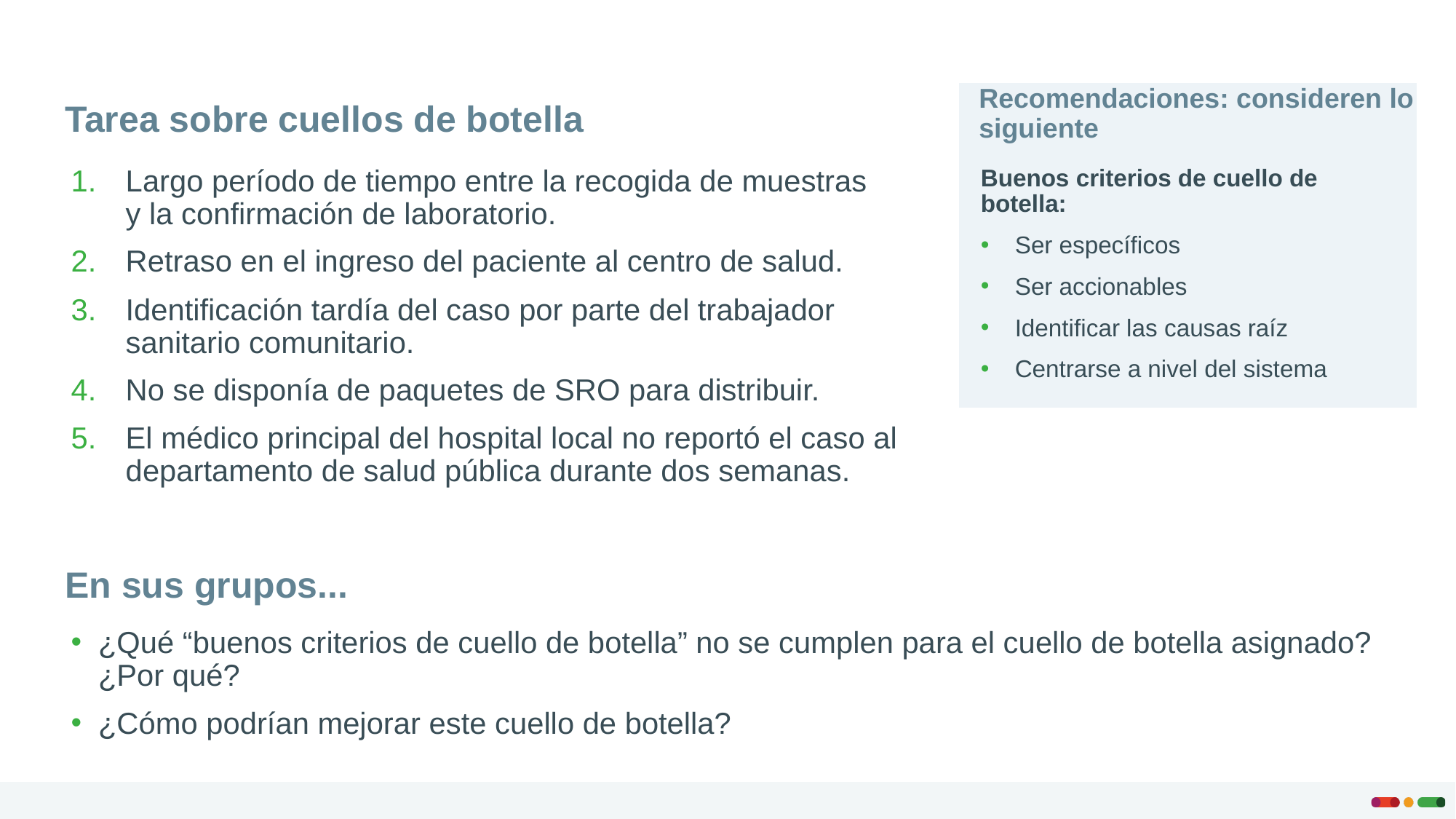

Recomendaciones: consideren lo siguiente

Tarea sobre cuellos de botella
Largo período de tiempo entre la recogida de muestras
y la confirmación de laboratorio.
Retraso en el ingreso del paciente al centro de salud.
Identificación tardía del caso por parte del trabajador sanitario comunitario.
No se disponía de paquetes de SRO para distribuir.
El médico principal del hospital local no reportó el caso al departamento de salud pública durante dos semanas.
Buenos criterios de cuello de botella:
Ser específicos
Ser accionables
Identificar las causas raíz
Centrarse a nivel del sistema

En sus grupos...
¿Qué “buenos criterios de cuello de botella” no se cumplen para el cuello de botella asignado? ¿Por qué?
¿Cómo podrían mejorar este cuello de botella?